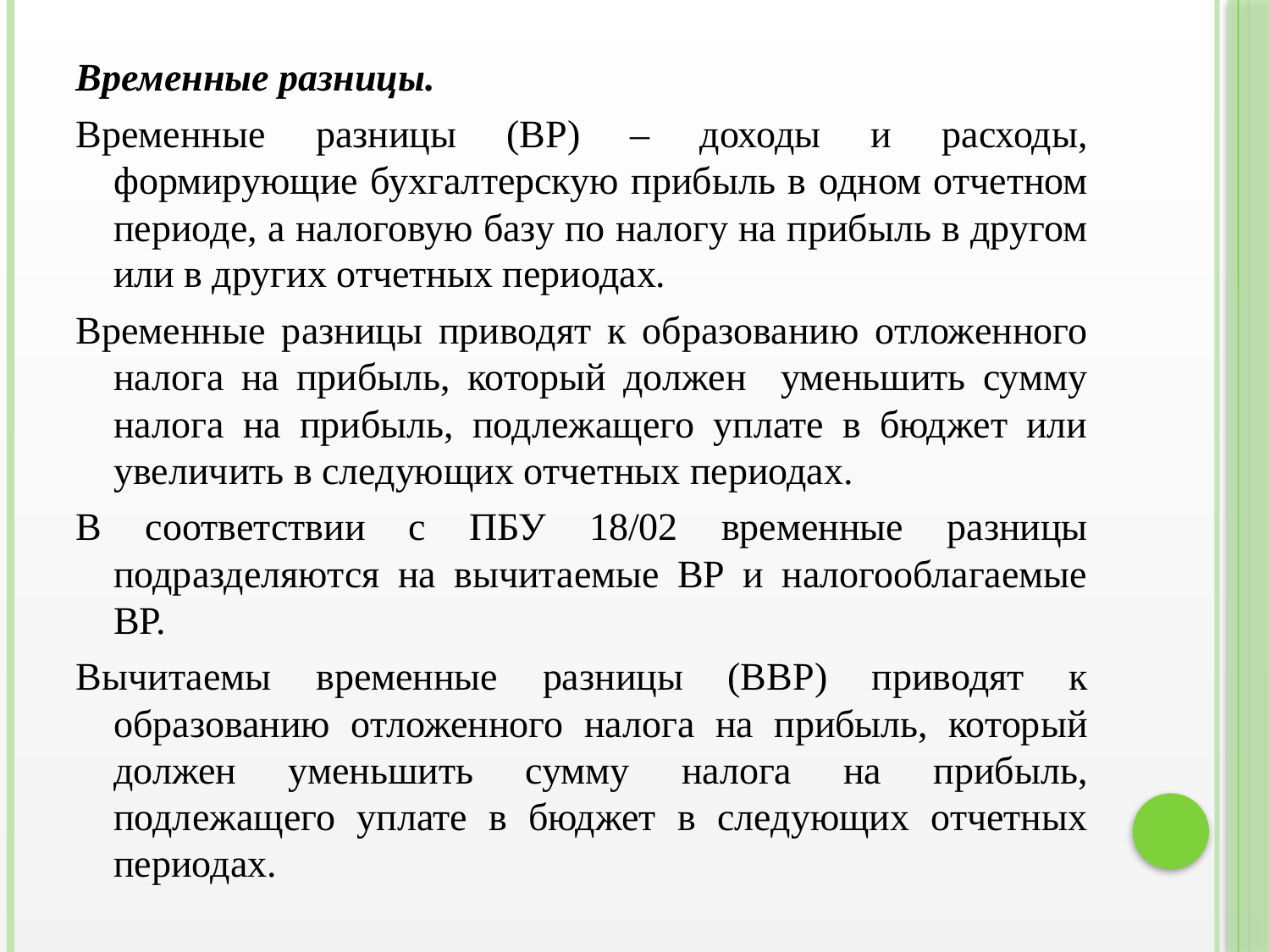

Временные разницы.
Временные разницы (ВР) – доходы и расходы, формирующие бухгалтерскую прибыль в одном отчетном периоде, а налоговую базу по налогу на прибыль в другом или в других отчетных периодах.
Временные разницы приводят к образованию отложенного налога на прибыль, который должен  уменьшить сумму налога на прибыль, подлежащего уплате в бюджет или увеличить в следующих отчетных периодах.
В соответствии с ПБУ 18/02 временные разницы подразделяются на вычитаемые ВР и налогооблагаемые ВР.
Вычитаемы временные разницы (ВВР) приводят к образованию отложенного налога на прибыль, который должен уменьшить сумму налога на прибыль, подлежащего уплате в бюджет в следующих отчетных периодах.